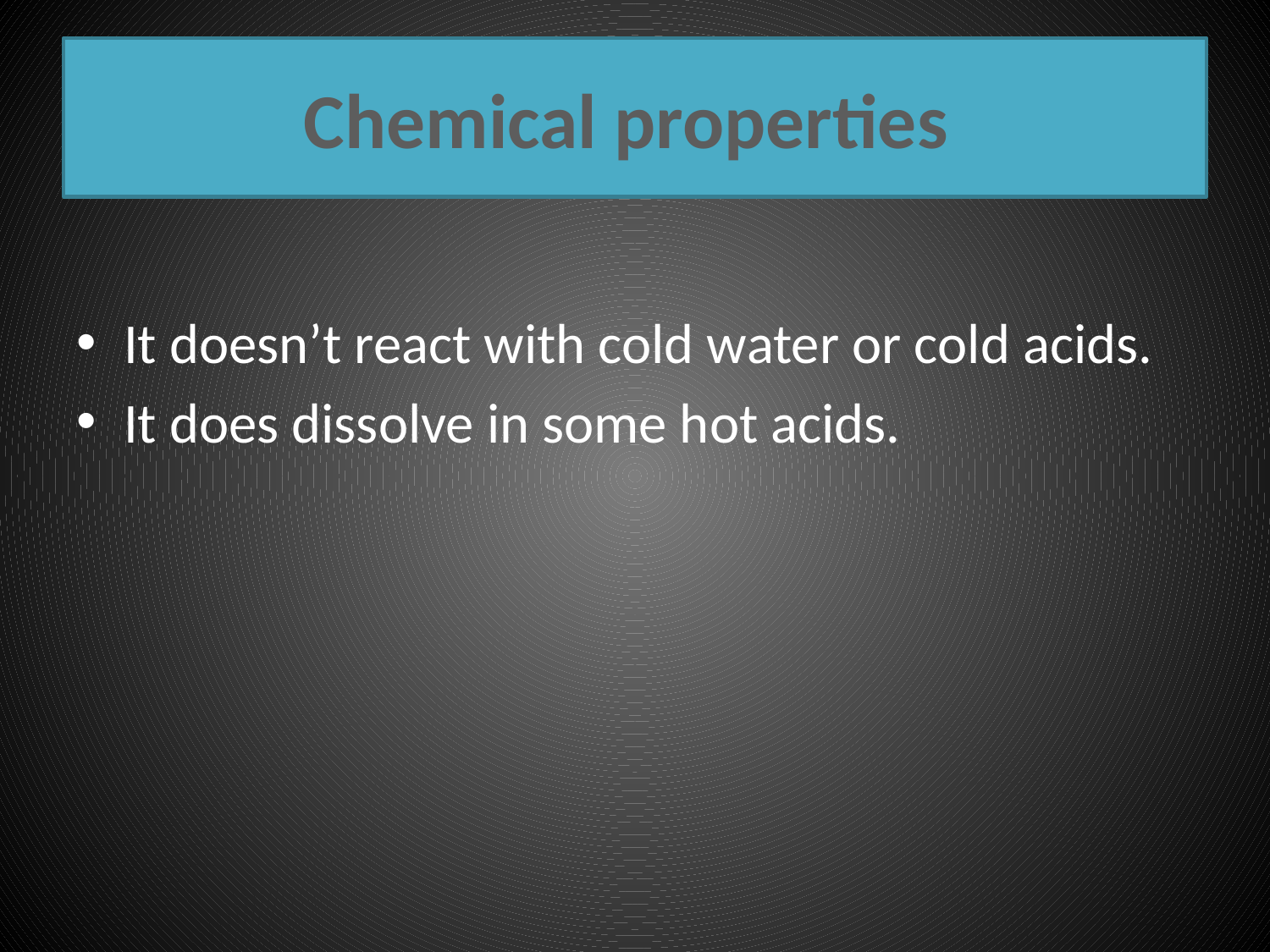

# Chemical properties

It doesn’t react with cold water or cold acids.
It does dissolve in some hot acids.